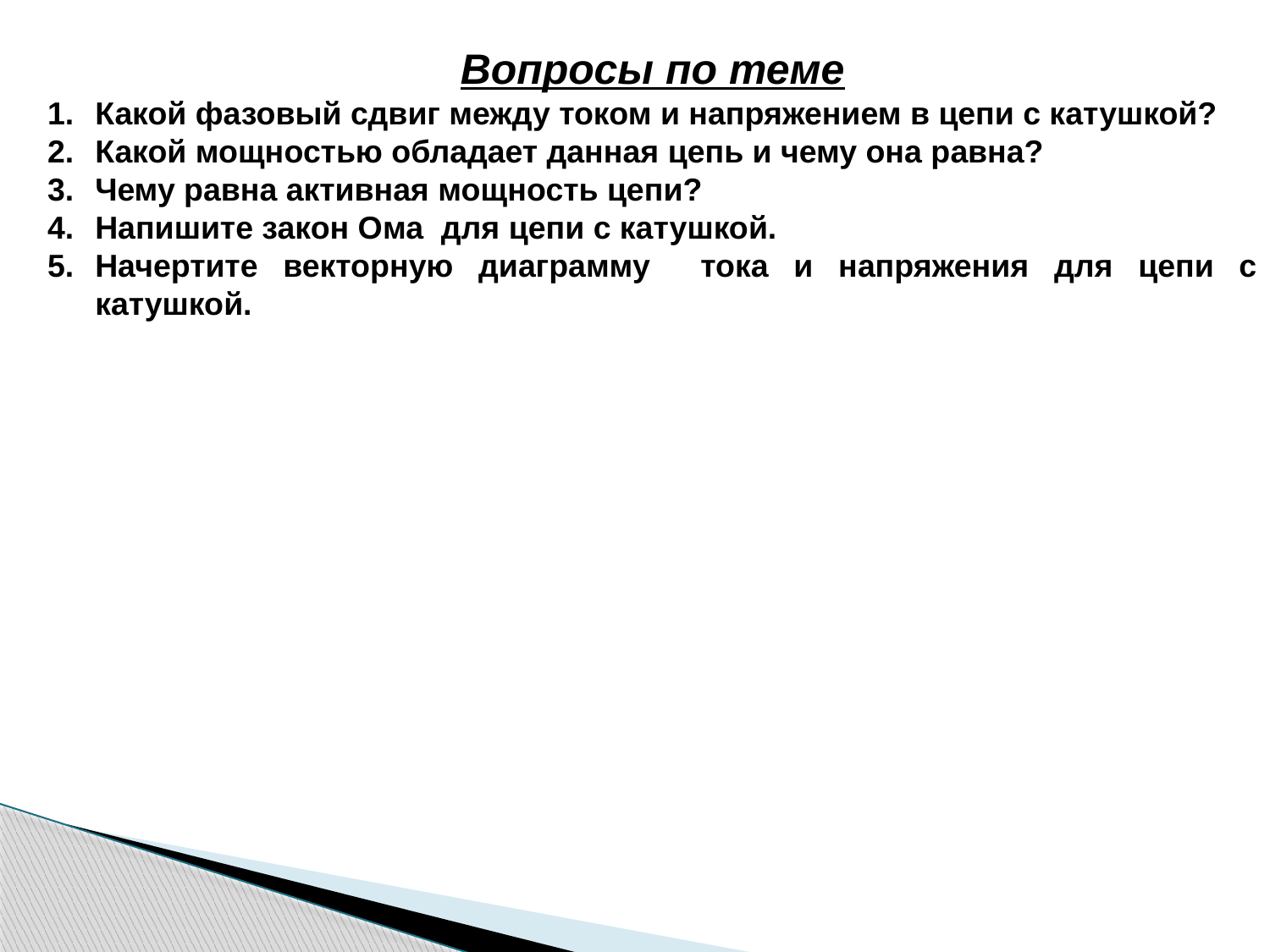

Вопросы по теме
Какой фазовый сдвиг между током и напряжением в цепи с катушкой?
Какой мощностью обладает данная цепь и чему она равна?
Чему равна активная мощность цепи?
Напишите закон Ома  для цепи с катушкой.
Начертите векторную диаграмму  тока и напряжения для цепи с катушкой.